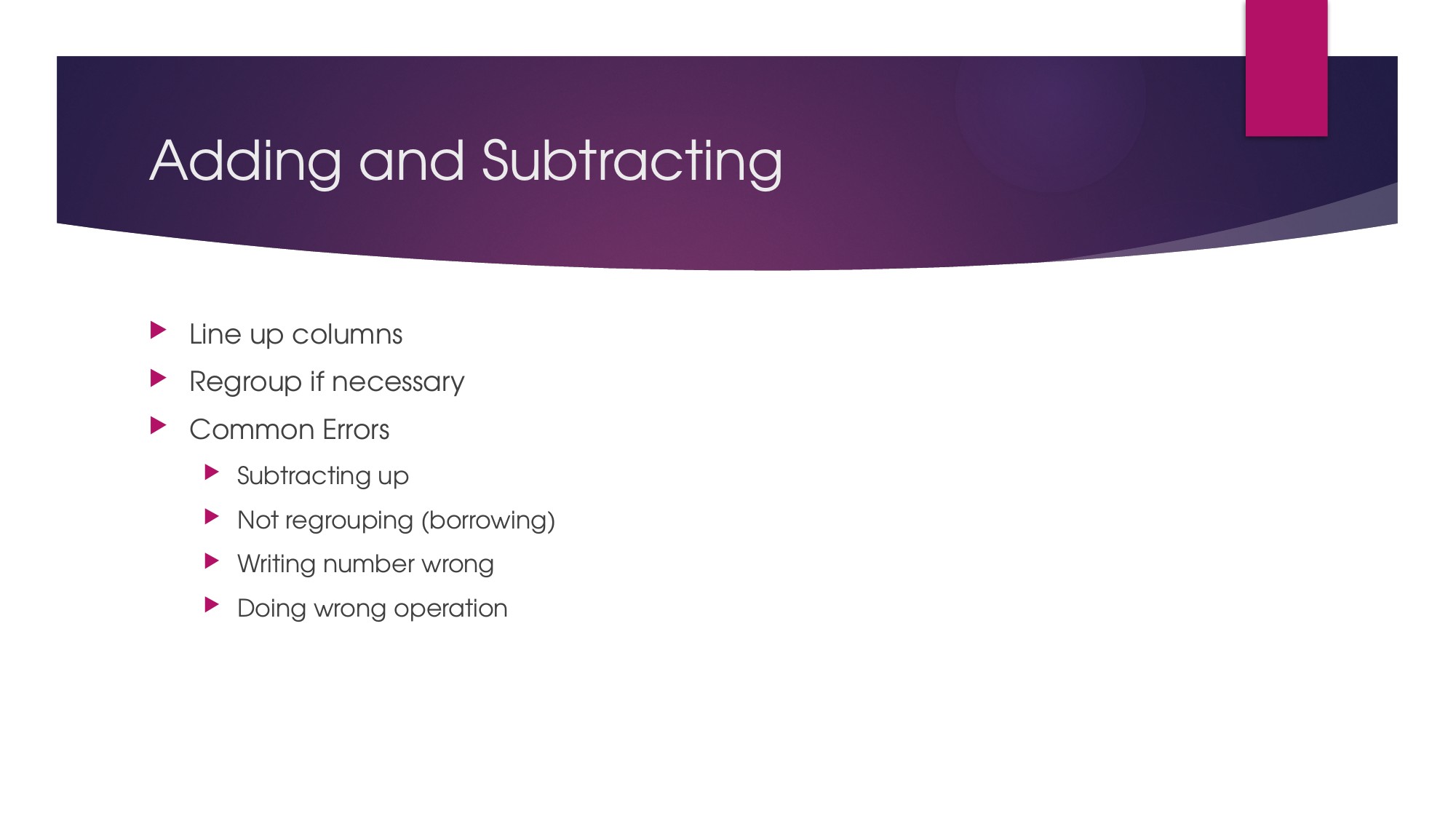

# Adding and Subtracting
Line up columns
Regroup if necessary
Common Errors
Subtracting up
Not regrouping (borrowing)
Writing number wrong
Doing wrong operation